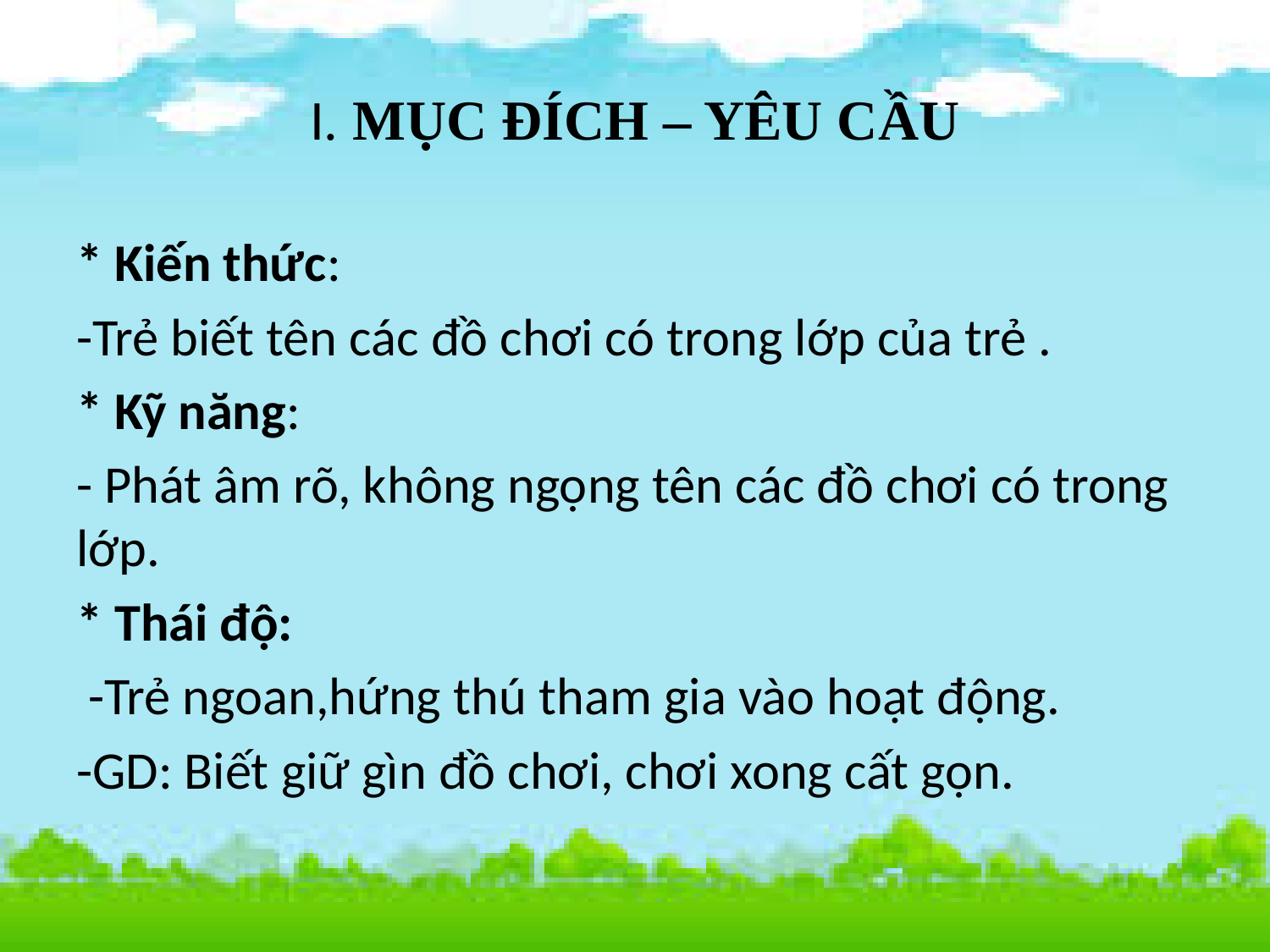

# I. MỤC ĐÍCH – YÊU CẦU
* Kiến thức:
-Trẻ biết tên các đồ chơi có trong lớp của trẻ .
* Kỹ năng:
- Phát âm rõ, không ngọng tên các đồ chơi có trong lớp.
* Thái độ:
 -Trẻ ngoan,hứng thú tham gia vào hoạt động.
-GD: Biết giữ gìn đồ chơi, chơi xong cất gọn.